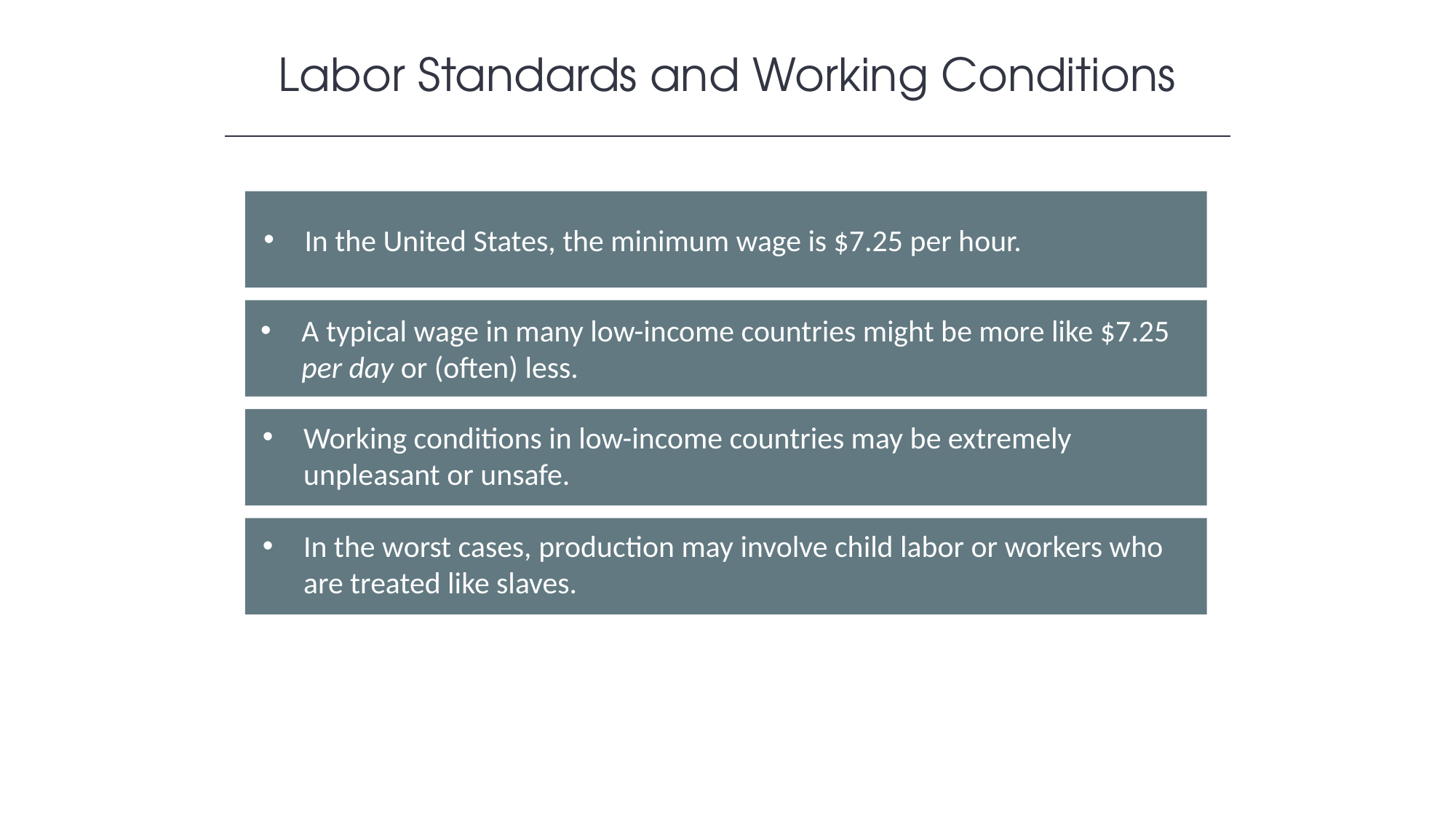

Labor Standards and Working Conditions

In the United States, the minimum wage is $7.25 per hour.

A typical wage in many low-income countries might be more like $7.25 per day or (often) less.

Working conditions in low-income countries may be extremely unpleasant or unsafe.

In the worst cases, production may involve child labor or workers who are treated like slaves.